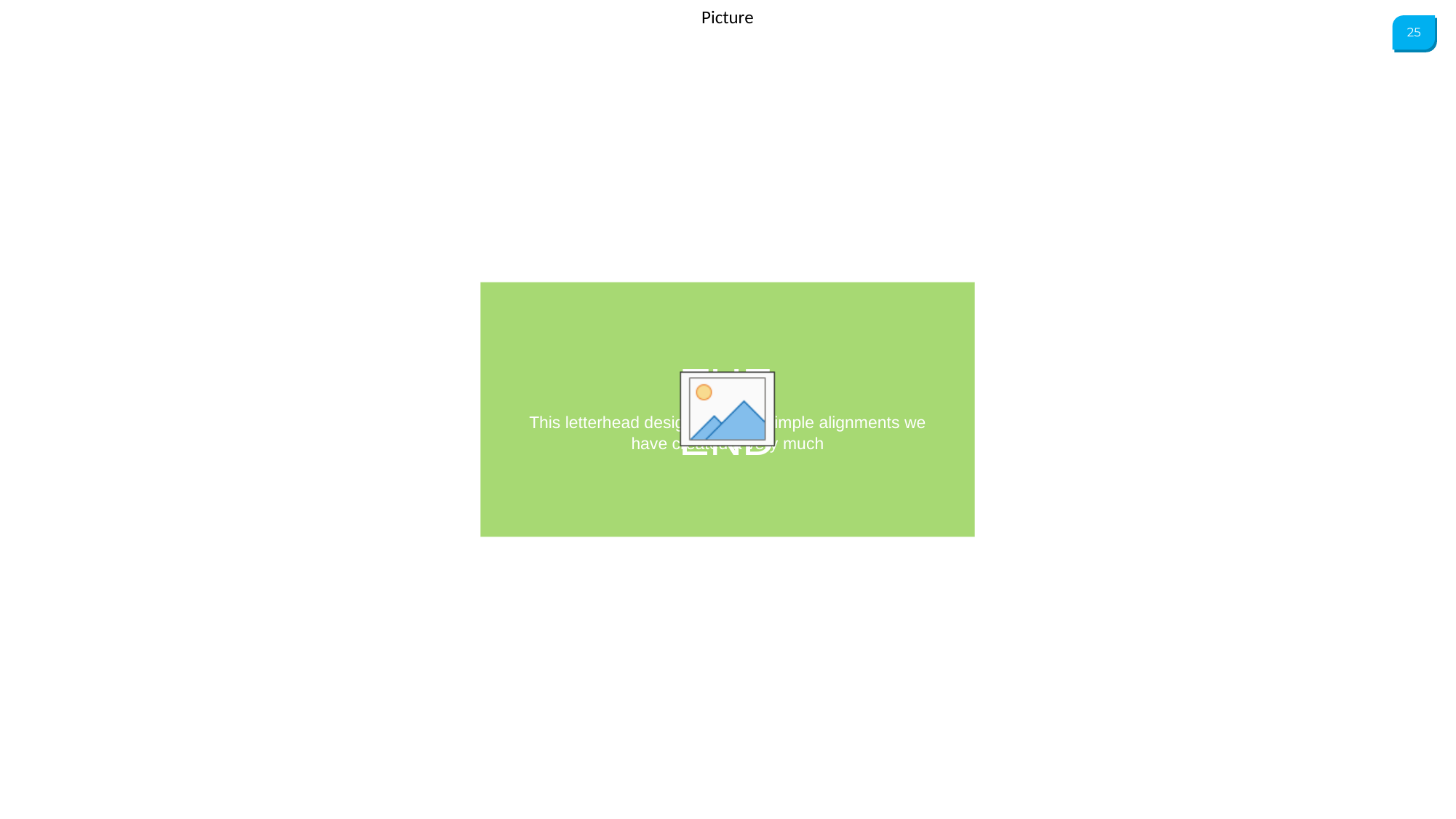

THE END
This letterhead design is meant simple alignments we have created a very much